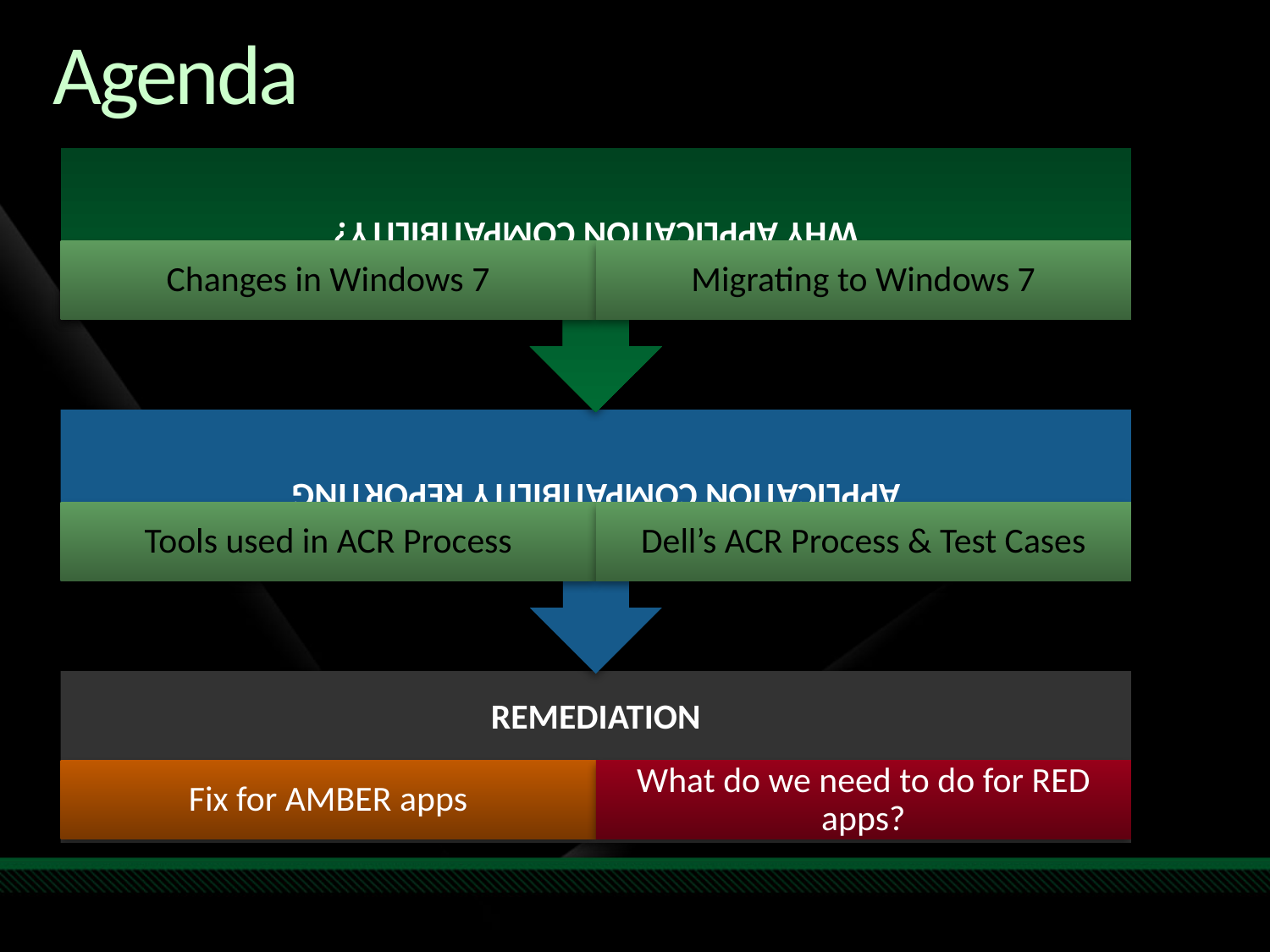

# Agenda
REMEDIATION
Fix for AMBER apps
What do we need to do for RED apps?
APPLICATION COMPATIBILITY REPORTING
Tools used in ACR Process
Dell’s ACR Process & Test Cases
WHY APPLICATION COMPATIBILITY?
Changes in Windows 7
Migrating to Windows 7